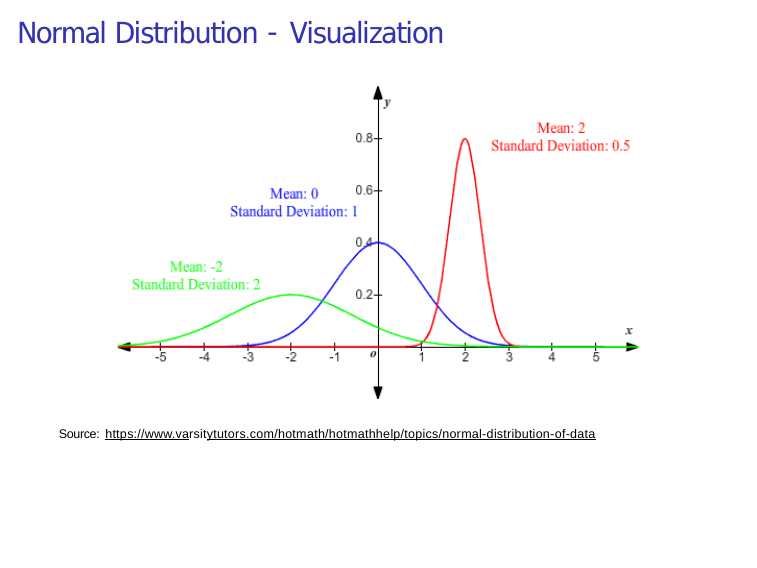

# Normal Distribution - Visualization

Source: https://www.varsitytutors.com/hotmath/hotmathhelp/topics/normal-distribution-of-data